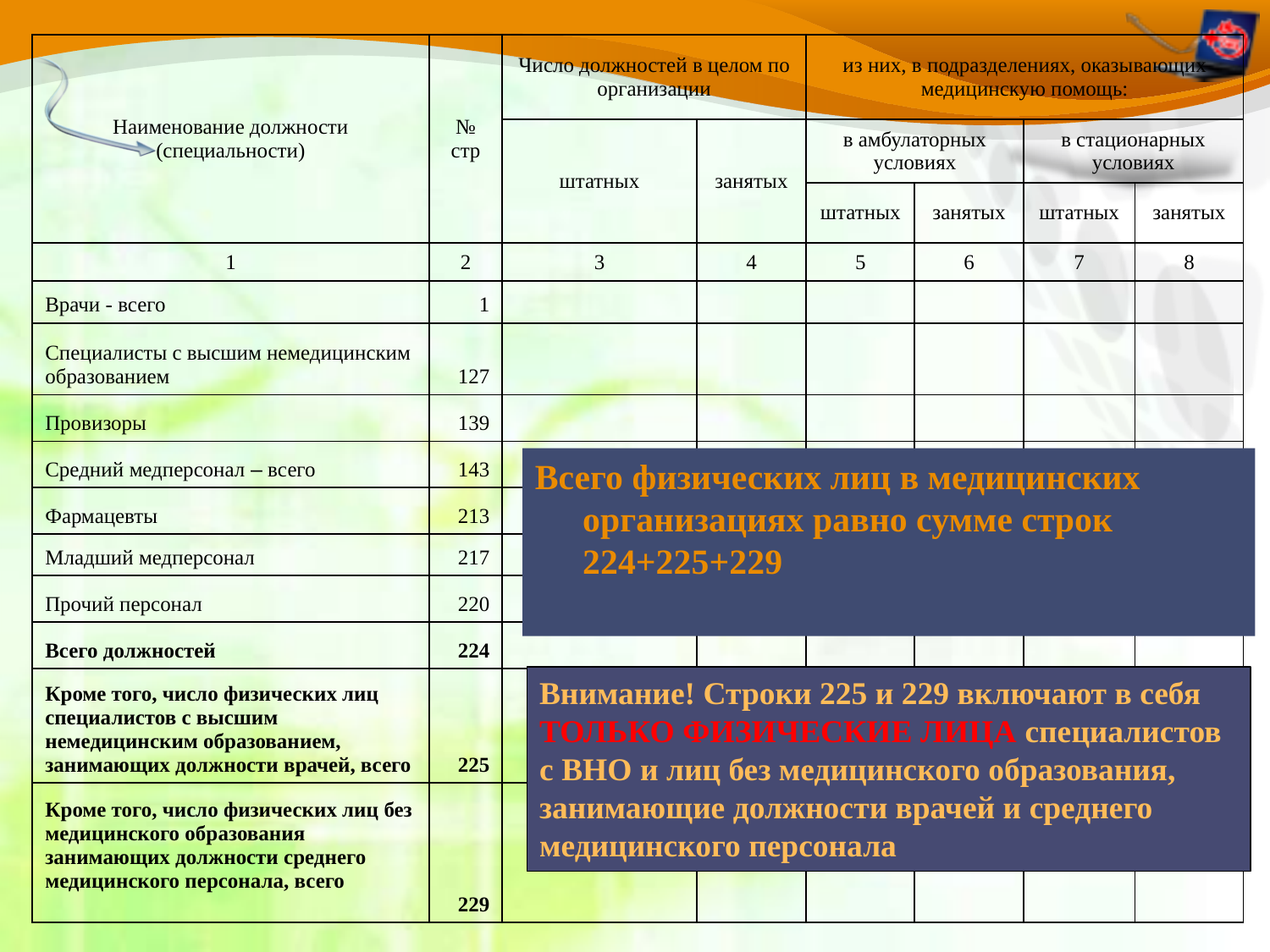

| Наименование должности (специальности) | № стр | Число должностей в целом по организации |  | из них, в подразделениях, оказывающих медицинскую помощь: |  |  |  |
| --- | --- | --- | --- | --- | --- | --- | --- |
|  |  | штатных | занятых | в амбулаторных условиях |  | в стационарных условиях |  |
|  |  |  |  | штатных | занятых | штатных | занятых |
| 1 | 2 | 3 | 4 | 5 | 6 | 7 | 8 |
| Врачи - всего | 1 |  |  |  |  |  |  |
| Специалисты с высшим немедицинским образованием | 127 |  |  |  |  |  |  |
| Провизоры | 139 |  |  |  |  |  |  |
| Средний медперсонал – всего | 143 |  |  |  |  |  |  |
| Фармацевты | 213 |  |  |  |  |  |  |
| Младший медперсонал | 217 |  |  |  |  |  |  |
| Прочий персонал | 220 |  |  |  |  |  |  |
| Всего должностей | 224 |  |  |  |  |  |  |
| Кроме того, число физических лиц специалистов с высшим немедицинским образованием, занимающих должности врачей, всего | 225 |  |  |  |  |  |  |
| Кроме того, число физических лиц без медицинского образования занимающих должности среднего медицинского персонала, всего | 229 |  |  |  |  |  |  |
Всего физических лиц в медицинских организациях равно сумме строк 224+225+229
Внимание! Строки 225 и 229 включают в себя ТОЛЬКО ФИЗИЧЕСКИЕ ЛИЦА специалистов с ВНО и лиц без медицинского образования,  занимающие должности врачей и среднего медицинского персонала